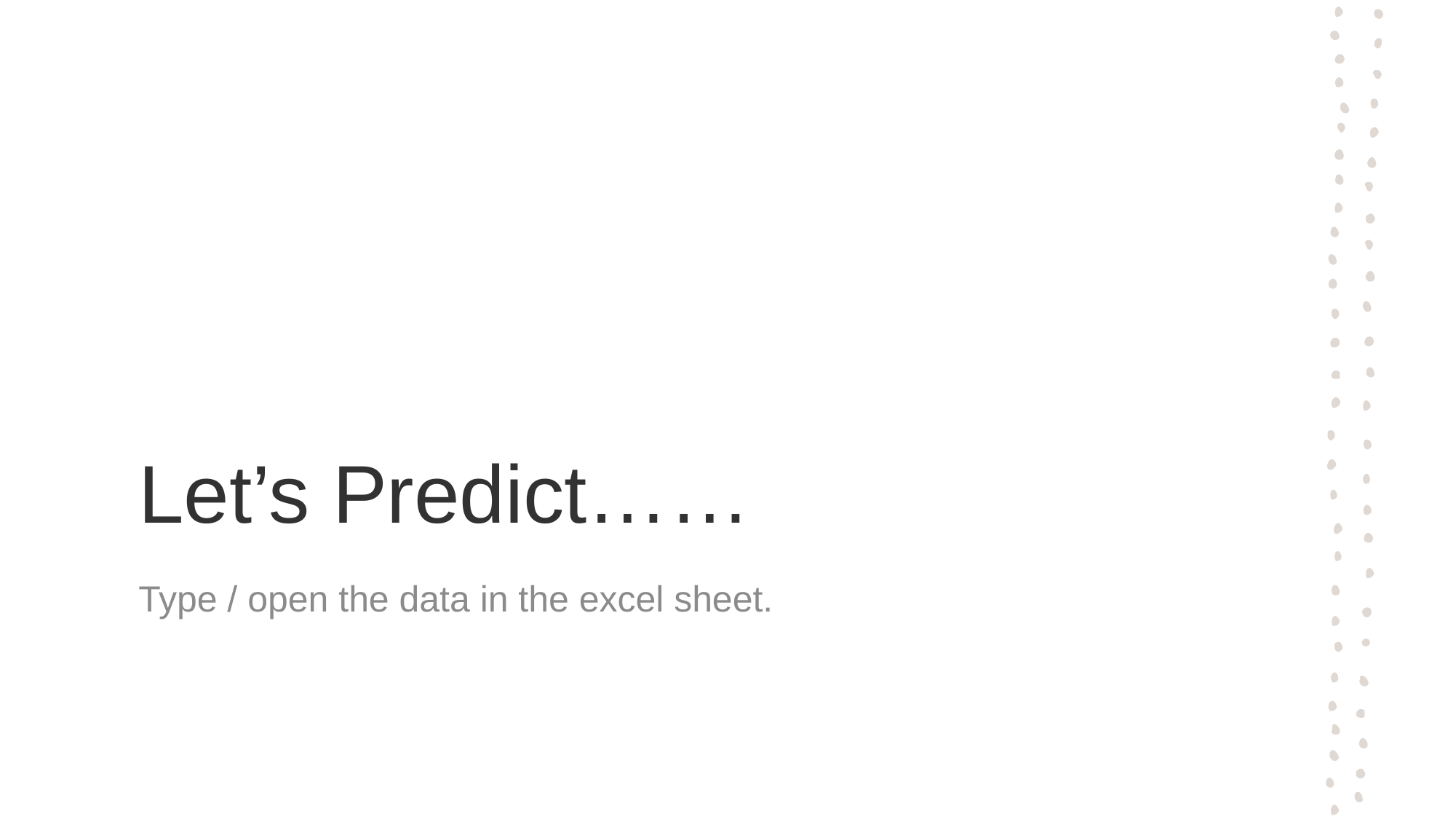

# Let’s Predict……
Type / open the data in the excel sheet.